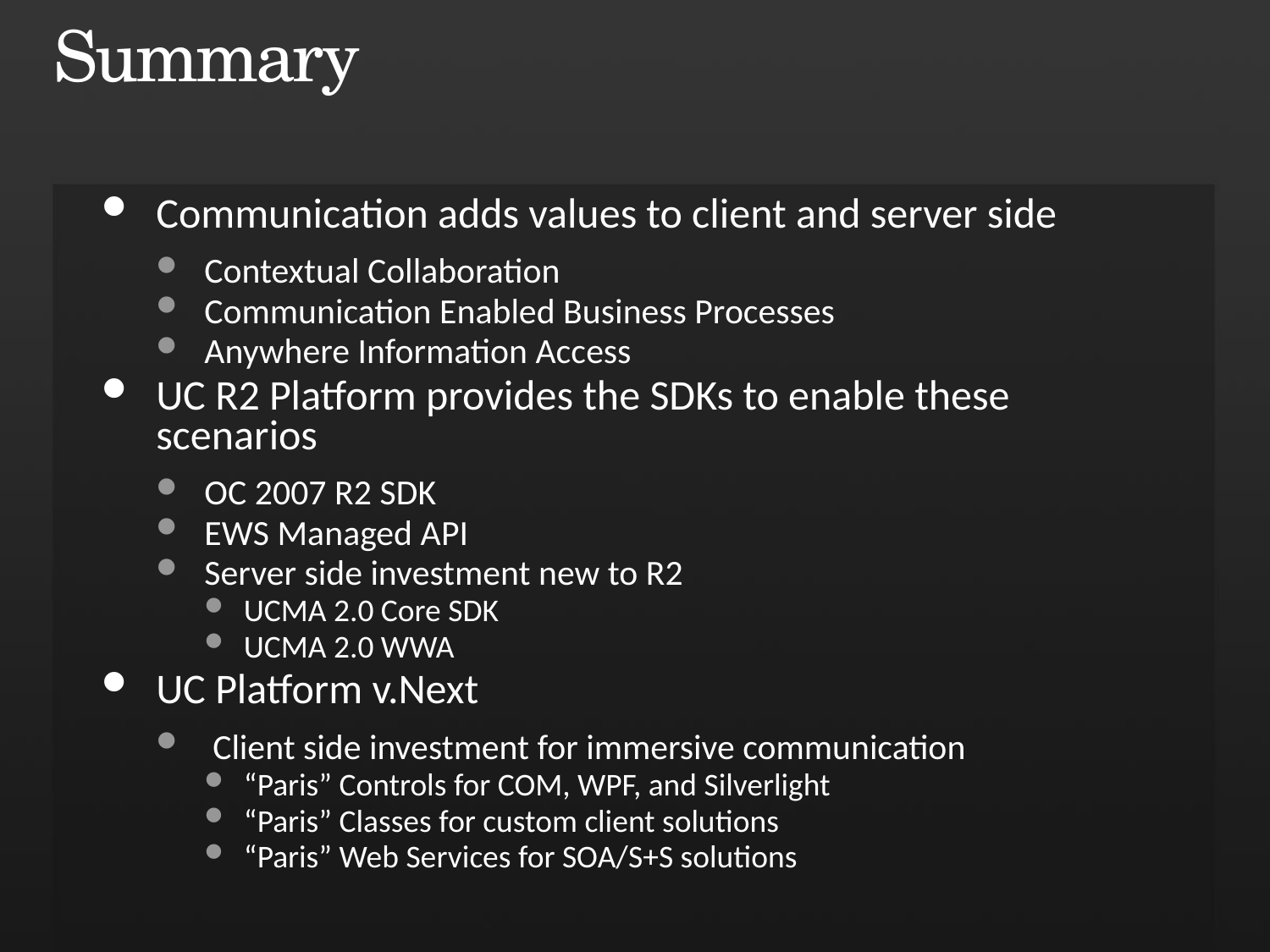

# Summary
Communication adds values to client and server side
Contextual Collaboration
Communication Enabled Business Processes
Anywhere Information Access
UC R2 Platform provides the SDKs to enable these scenarios
OC 2007 R2 SDK
EWS Managed API
Server side investment new to R2
UCMA 2.0 Core SDK
UCMA 2.0 WWA
UC Platform v.Next
Client side investment for immersive communication
“Paris” Controls for COM, WPF, and Silverlight
“Paris” Classes for custom client solutions
“Paris” Web Services for SOA/S+S solutions